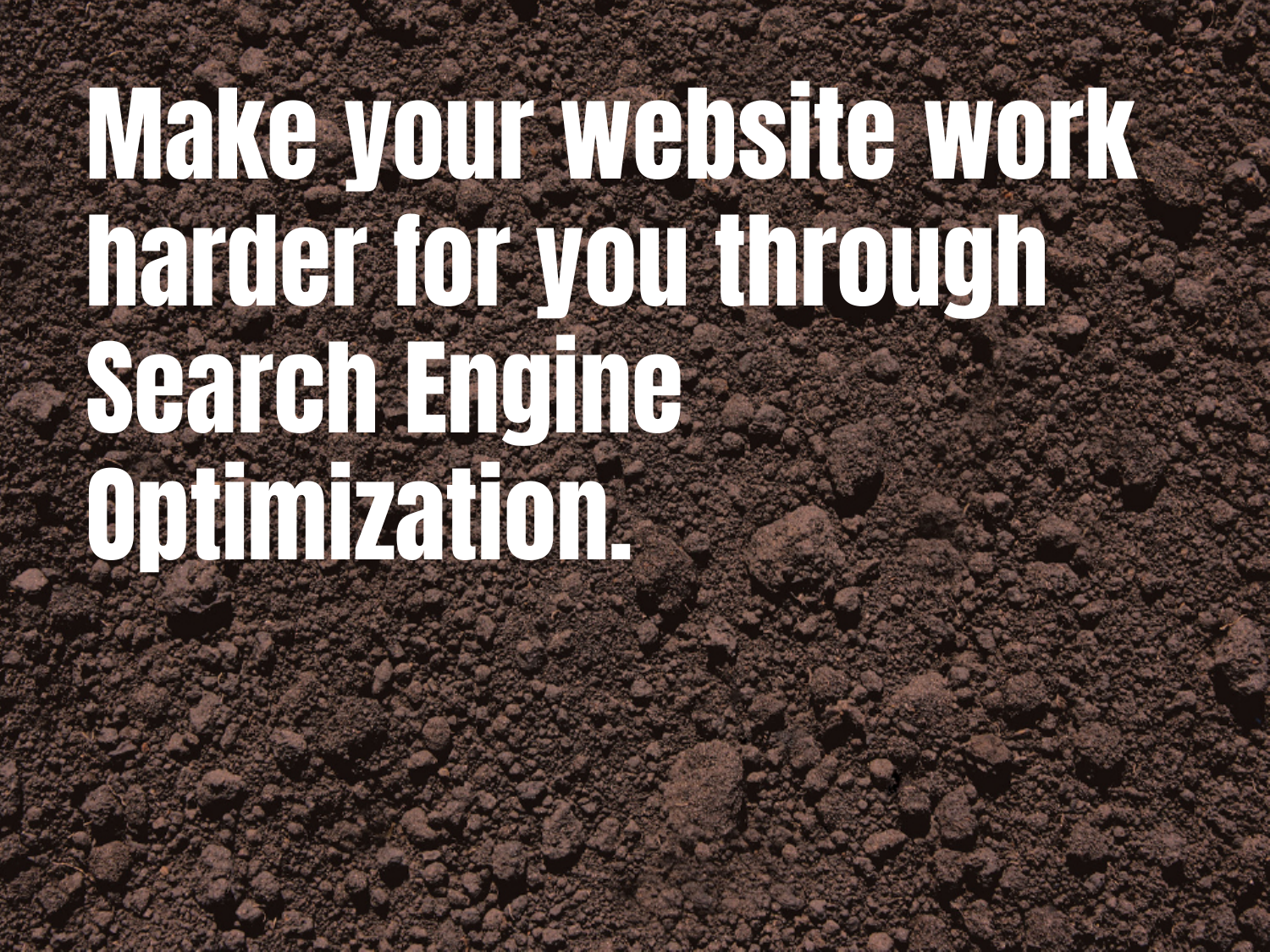

Make your website work harder for you through Search Engine Optimization.